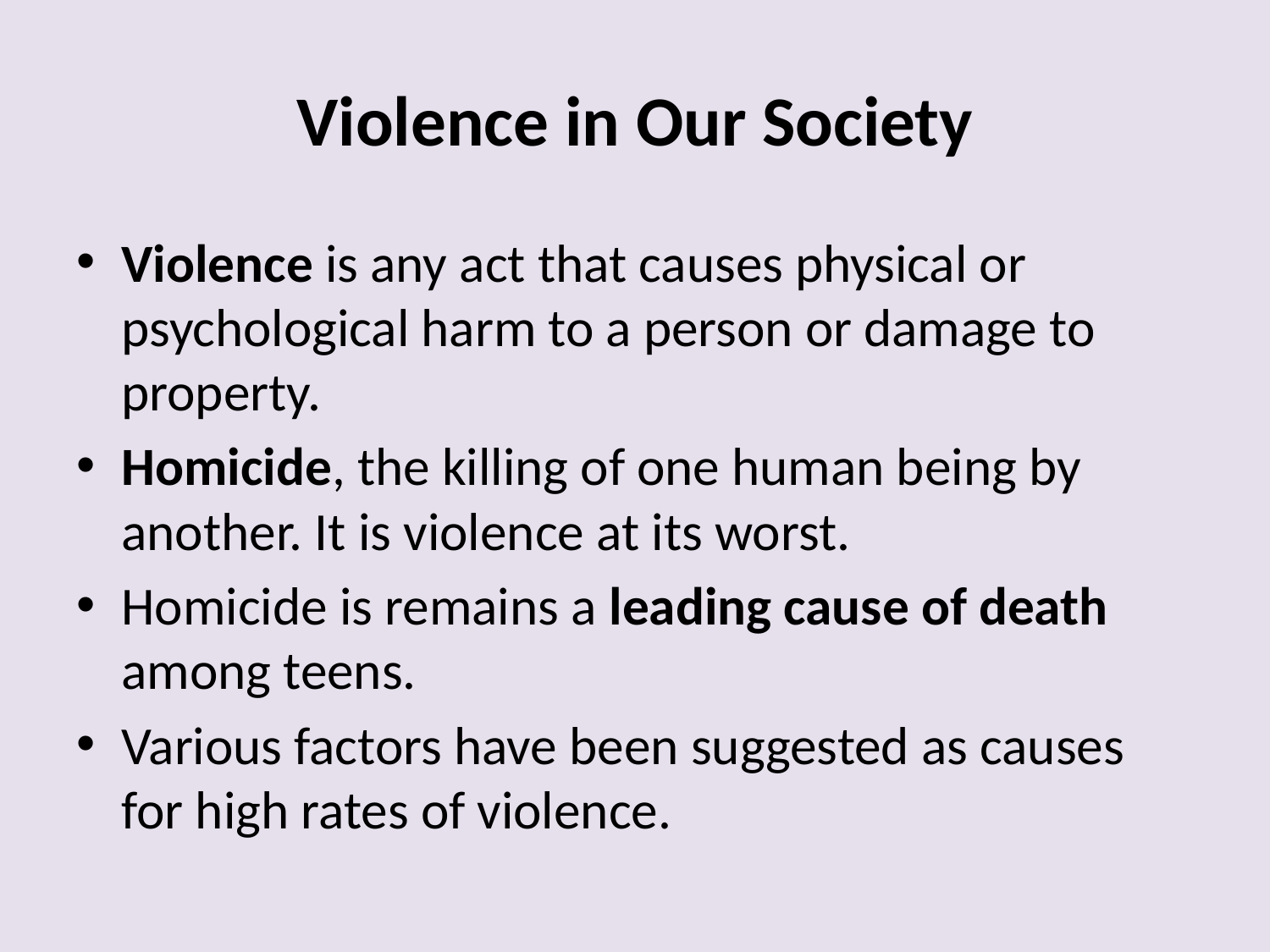

# Violence in Our Society
Violence is any act that causes physical or psychological harm to a person or damage to property.
Homicide, the killing of one human being by another. It is violence at its worst.
Homicide is remains a leading cause of death among teens.
Various factors have been suggested as causes for high rates of violence.